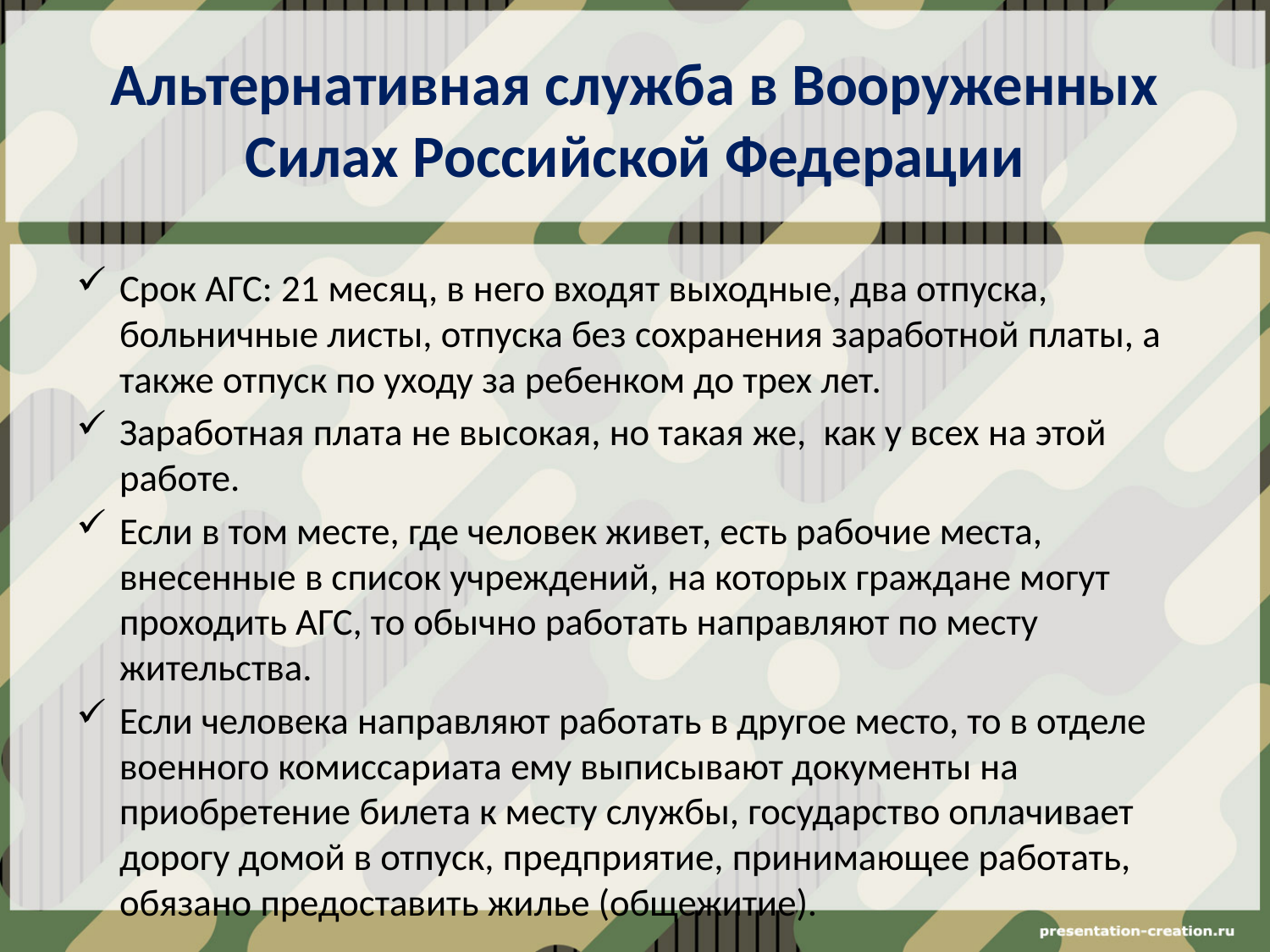

# Альтернативная служба в Вооруженных Силах Российской Федерации
Срок АГС: 21 месяц, в него входят выходные, два отпуска, больничные листы, отпуска без сохранения заработной платы, а также отпуск по уходу за ребенком до трех лет.
Заработная плата не высокая, но такая же,  как у всех на этой работе.
Если в том месте, где человек живет, есть рабочие места, внесенные в список учреждений, на которых граждане могут проходить АГС, то обычно работать направляют по месту жительства.
Если человека направляют работать в другое место, то в отделе военного комиссариата ему выписывают документы на приобретение билета к месту службы, государство оплачивает дорогу домой в отпуск, предприятие, принимающее работать, обязано предоставить жилье (общежитие).